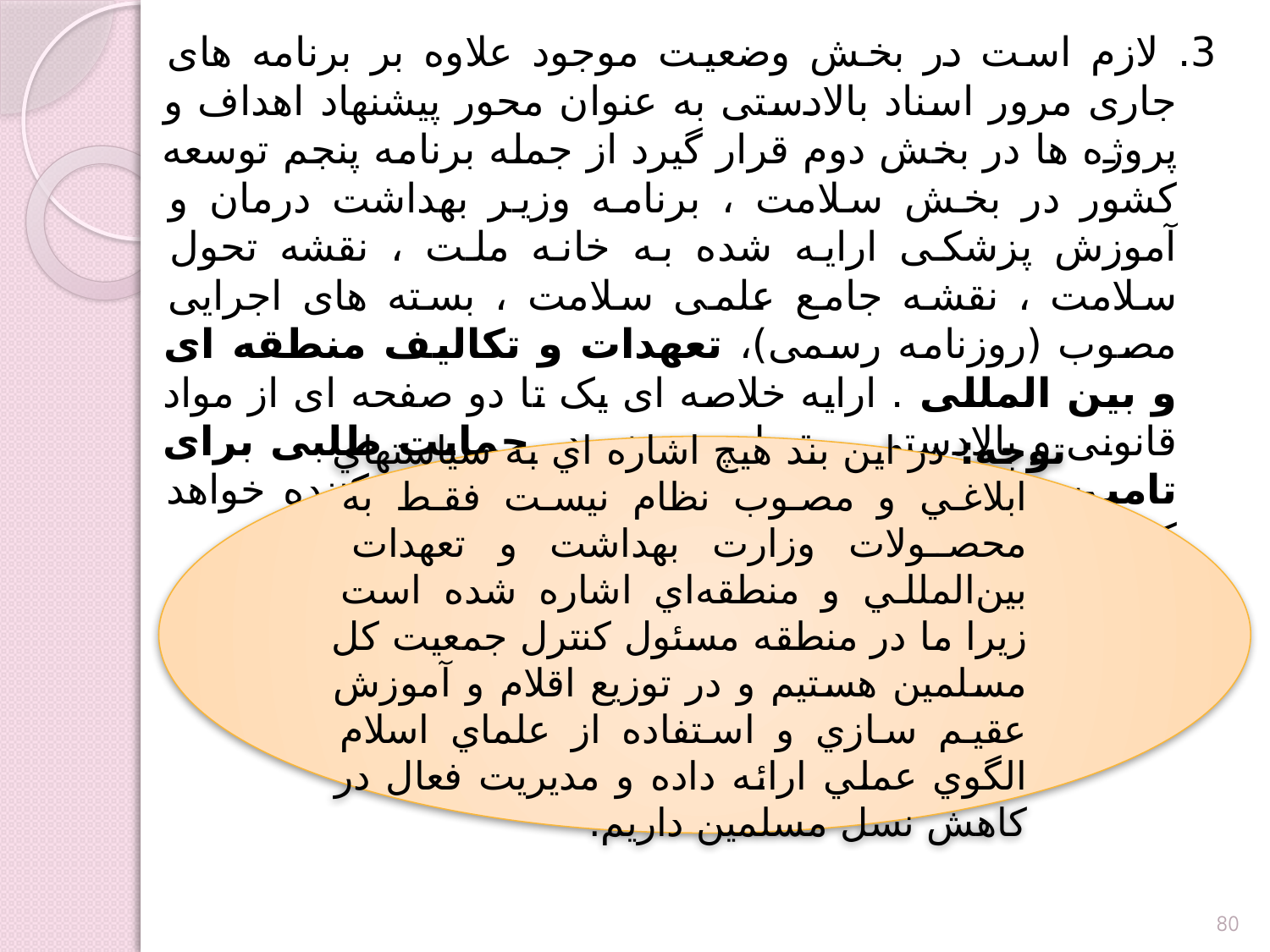

3. لازم است در بخش وضعیت موجود علاوه بر برنامه های جاری مرور اسناد بالادستی به عنوان محور پیشنهاد اهداف و پروژه ها در بخش دوم قرار گیرد از جمله برنامه پنجم توسعه کشور در بخش سلامت ، برنامه وزیر بهداشت درمان و آموزش پزشکی ارایه شده به خانه ملت ، نقشه تحول سلامت ، نقشه جامع علمی سلامت ، بسته های اجرایی مصوب (روزنامه رسمی)، تعهدات و تکالیف منطقه ای و بین المللی . ارایه خلاصه ای یک تا دو صفحه ای از مواد قانونی و بالادستی مرتبط به حوزه در حمایت طلبی برای تامین منابع و تصویب هیات دولت کمک کننده خواهد کرد .

	توجه: در اين بند هيچ اشاره اي به سياستهاي ابلاغي و مصوب نظام نيست فقط به محصولات وزارت بهداشت و تعهدات بين‌المللي و منطقه‌اي اشاره شده است زيرا ما در منطقه مسئول كنترل جمعيت كل مسلمين هستيم و در توزيع اقلام و آموزش عقيم سازي و استفاده از علماي اسلام الگوي عملي ارائه داده و مديريت فعال در كاهش نسل مسلمين داريم.

80